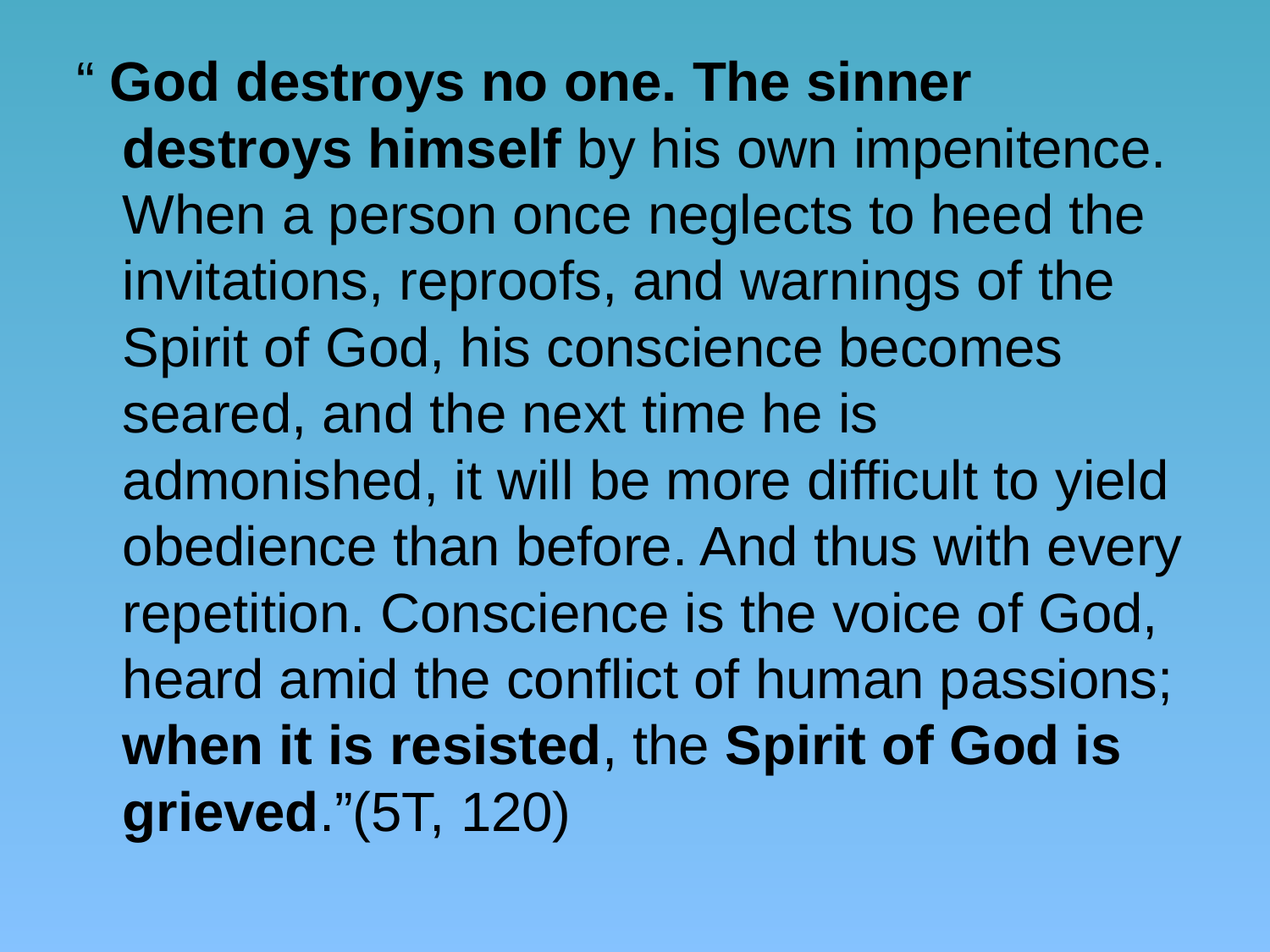

#
“ God destroys no one. The sinner destroys himself by his own impenitence. When a person once neglects to heed the invitations, reproofs, and warnings of the Spirit of God, his conscience becomes seared, and the next time he is admonished, it will be more difficult to yield obedience than before. And thus with every repetition. Conscience is the voice of God, heard amid the conflict of human passions; when it is resisted, the Spirit of God is grieved.”(5T, 120)